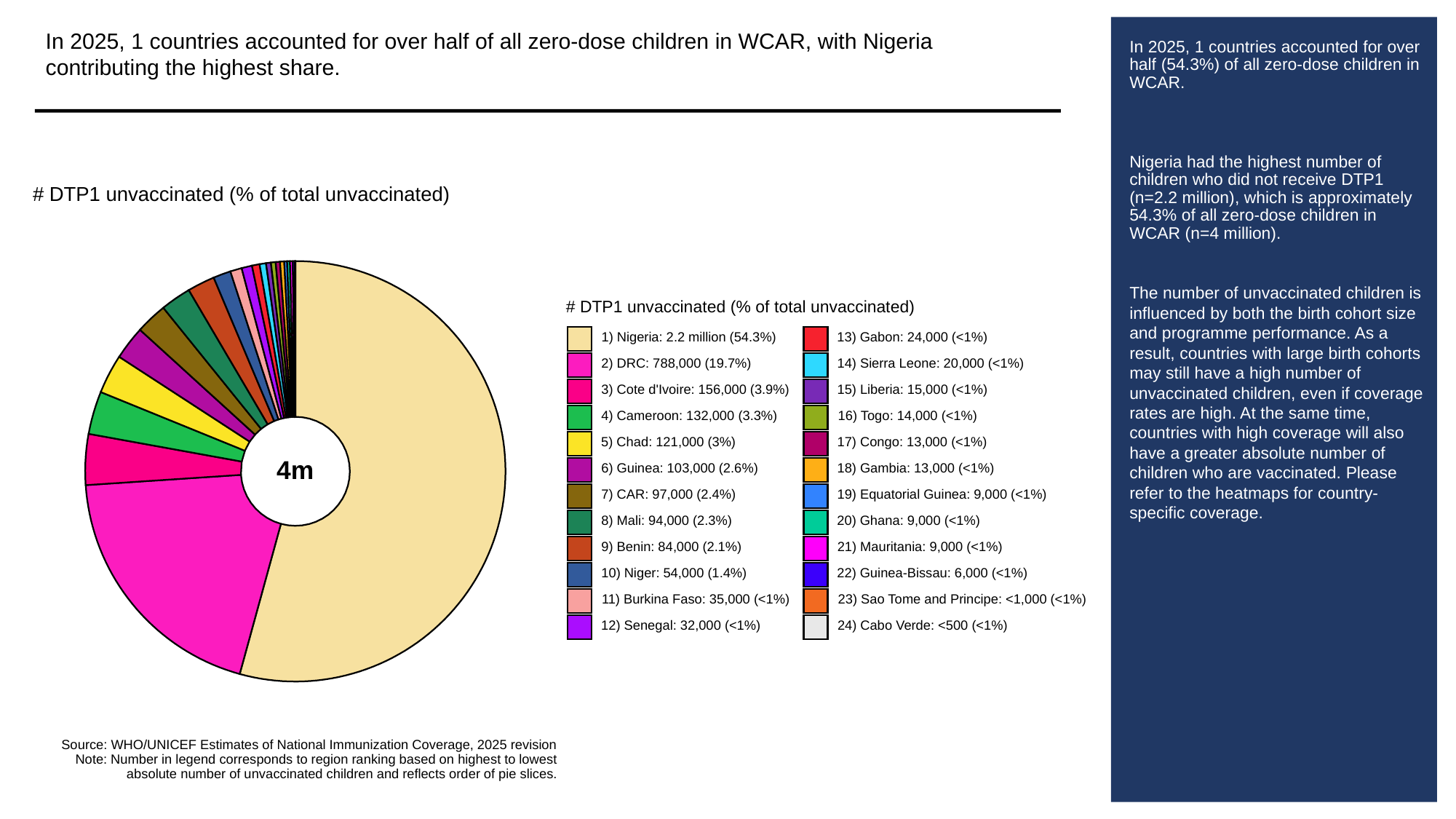

In 2025, 1 countries accounted for over half of all zero-dose children in WCAR, with Nigeria contributing the highest share.
# In 2025, 1 countries accounted for over half (54.3%) of all zero-dose children in WCAR.

Nigeria had the highest number of children who did not receive DTP1 (n=2.2 million), which is approximately 54.3% of all zero-dose children in WCAR (n=4 million).

The number of unvaccinated children is influenced by both the birth cohort size and programme performance. As a result, countries with large birth cohorts may still have a high number of unvaccinated children, even if coverage rates are high. At the same time, countries with high coverage will also have a greater absolute number of children who are vaccinated. Please refer to the heatmaps for country-specific coverage.

# DTP1 unvaccinated (% of total unvaccinated)

# DTP1 unvaccinated (% of total unvaccinated)

1) Nigeria: 2.2 million (54.3%)
13) Gabon: 24,000 (<1%)

2) DRC: 788,000 (19.7%)
14) Sierra Leone: 20,000 (<1%)

3) Cote d'Ivoire: 156,000 (3.9%)
15) Liberia: 15,000 (<1%)

4) Cameroon: 132,000 (3.3%)
16) Togo: 14,000 (<1%)

5) Chad: 121,000 (3%)
17) Congo: 13,000 (<1%)

4m
6) Guinea: 103,000 (2.6%)
18) Gambia: 13,000 (<1%)

7) CAR: 97,000 (2.4%)
19) Equatorial Guinea: 9,000 (<1%)

8) Mali: 94,000 (2.3%)
20) Ghana: 9,000 (<1%)

9) Benin: 84,000 (2.1%)
21) Mauritania: 9,000 (<1%)

10) Niger: 54,000 (1.4%)
22) Guinea-Bissau: 6,000 (<1%)

11) Burkina Faso: 35,000 (<1%)
23) Sao Tome and Principe: <1,000 (<1%)

12) Senegal: 32,000 (<1%)
24) Cabo Verde: <500 (<1%)
Source: WHO/UNICEF Estimates of National Immunization Coverage, 2025 revision
Note: Number in legend corresponds to region ranking based on highest to lowest
absolute number of unvaccinated children and reflects order of pie slices.